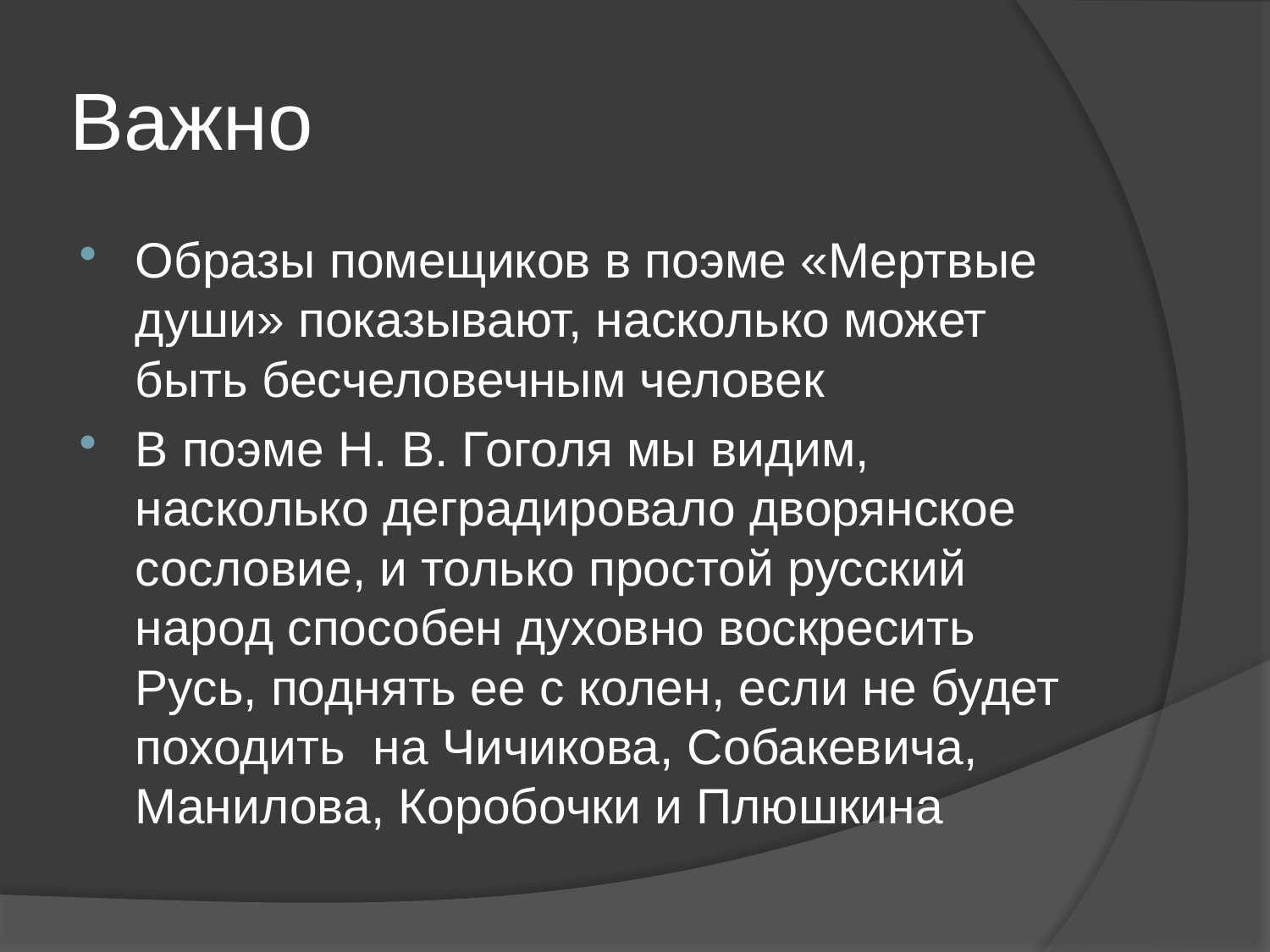

# Важно
Образы помещиков в поэме «Мертвые души» показывают, насколько может быть бесчеловечным человек
В поэме Н. В. Гоголя мы видим, насколько деградировало дворянское сословие, и только простой русский народ способен духовно воскресить Русь, поднять ее с колен, если не будет походить  на Чичикова, Собакевича, Манилова, Коробочки и Плюшкина